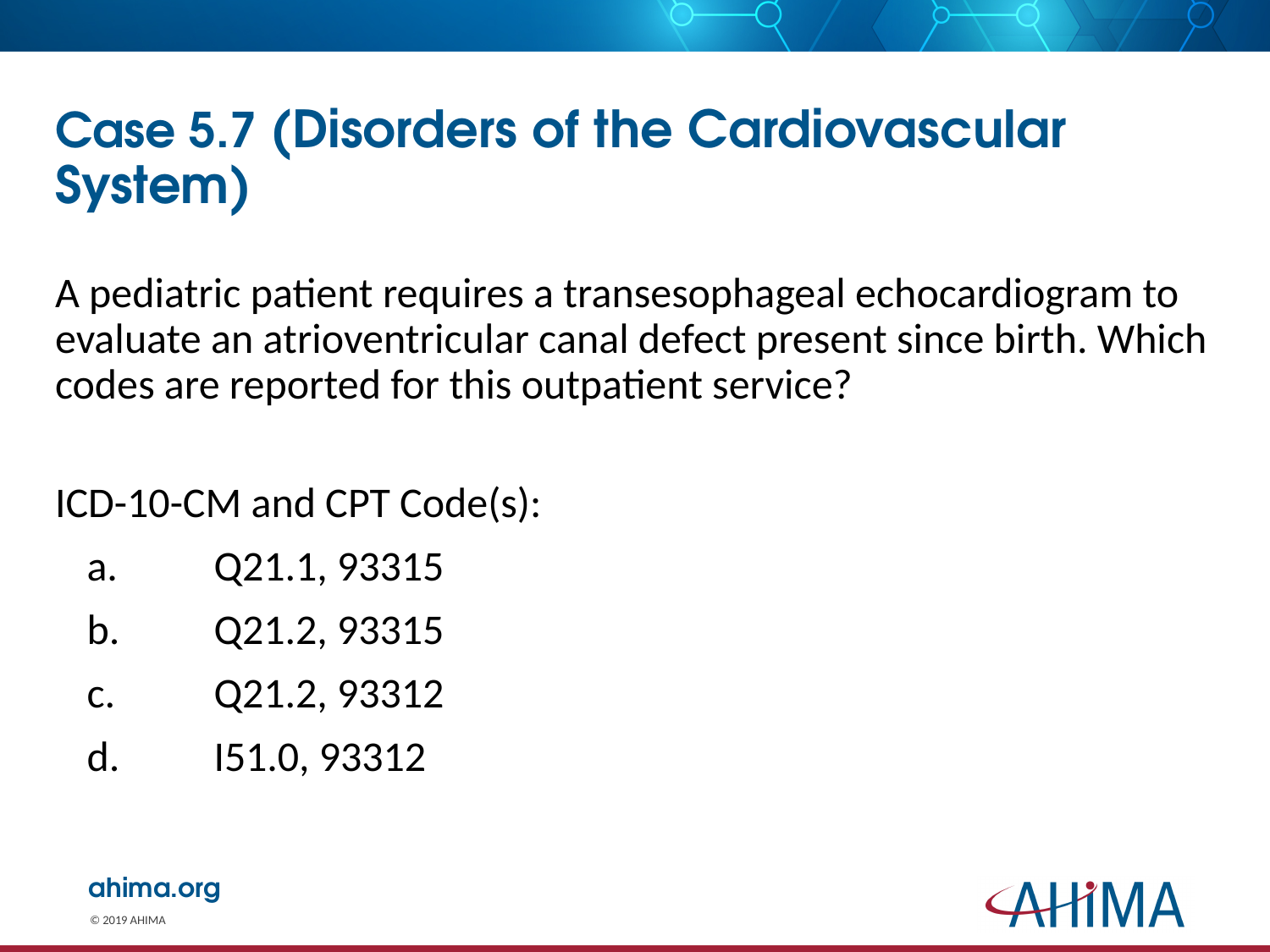

# Case 5.7 (Disorders of the Cardiovascular System)
A pediatric patient requires a transesophageal echocardiogram to evaluate an atrioventricular canal defect present since birth. Which codes are reported for this outpatient service?

ICD-10-CM and CPT Code(s):
	a.	Q21.1, 93315
	b.	Q21.2, 93315
	c.	Q21.2, 93312
	d.	I51.0, 93312